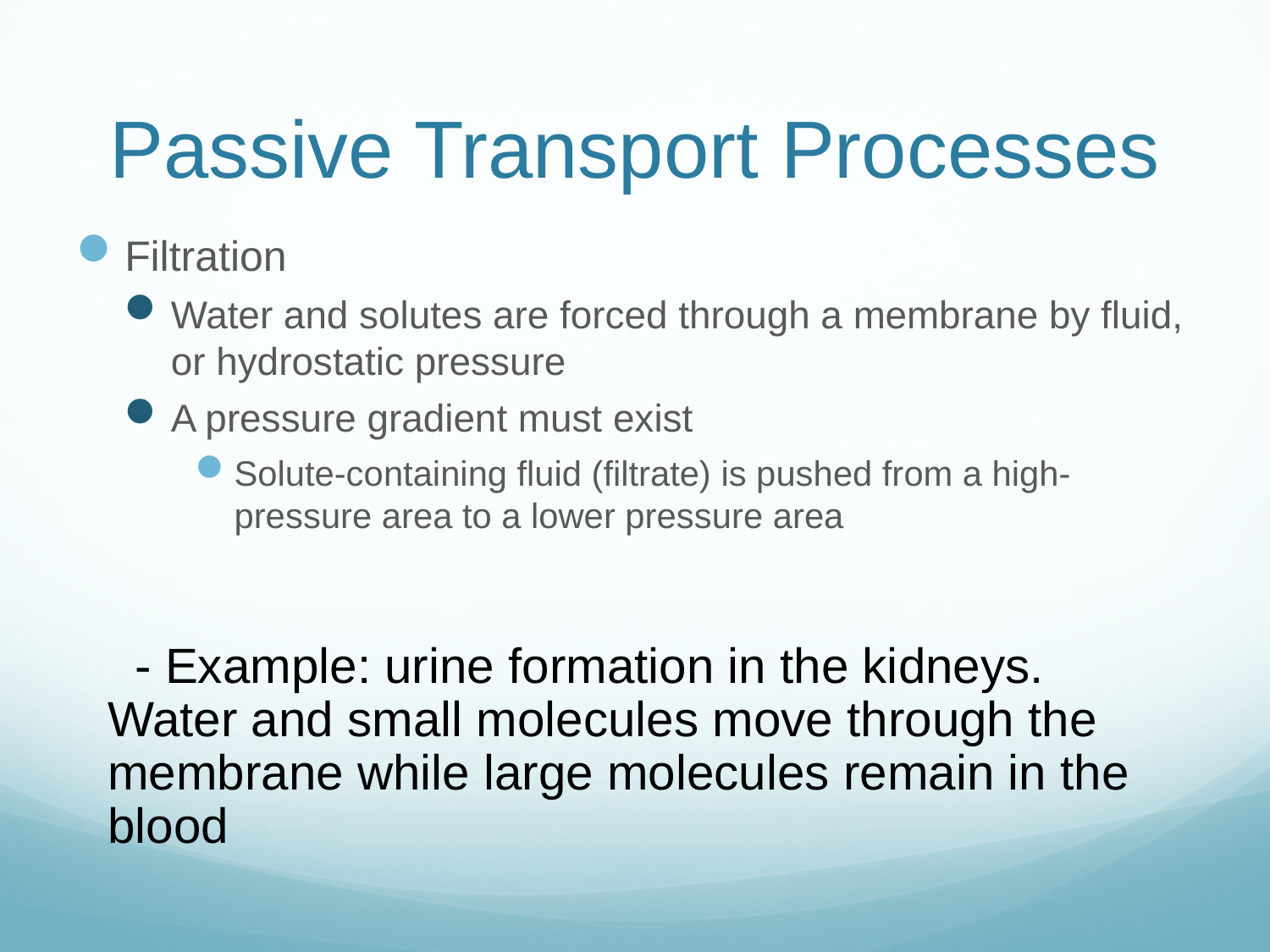

# Passive Transport Processes
Filtration
Water and solutes are forced through a membrane by fluid, or hydrostatic pressure
A pressure gradient must exist
Solute-containing fluid (filtrate) is pushed from a high-pressure area to a lower pressure area
  - Example: urine formation in the kidneys. Water and small molecules move through the membrane while large molecules remain in the blood